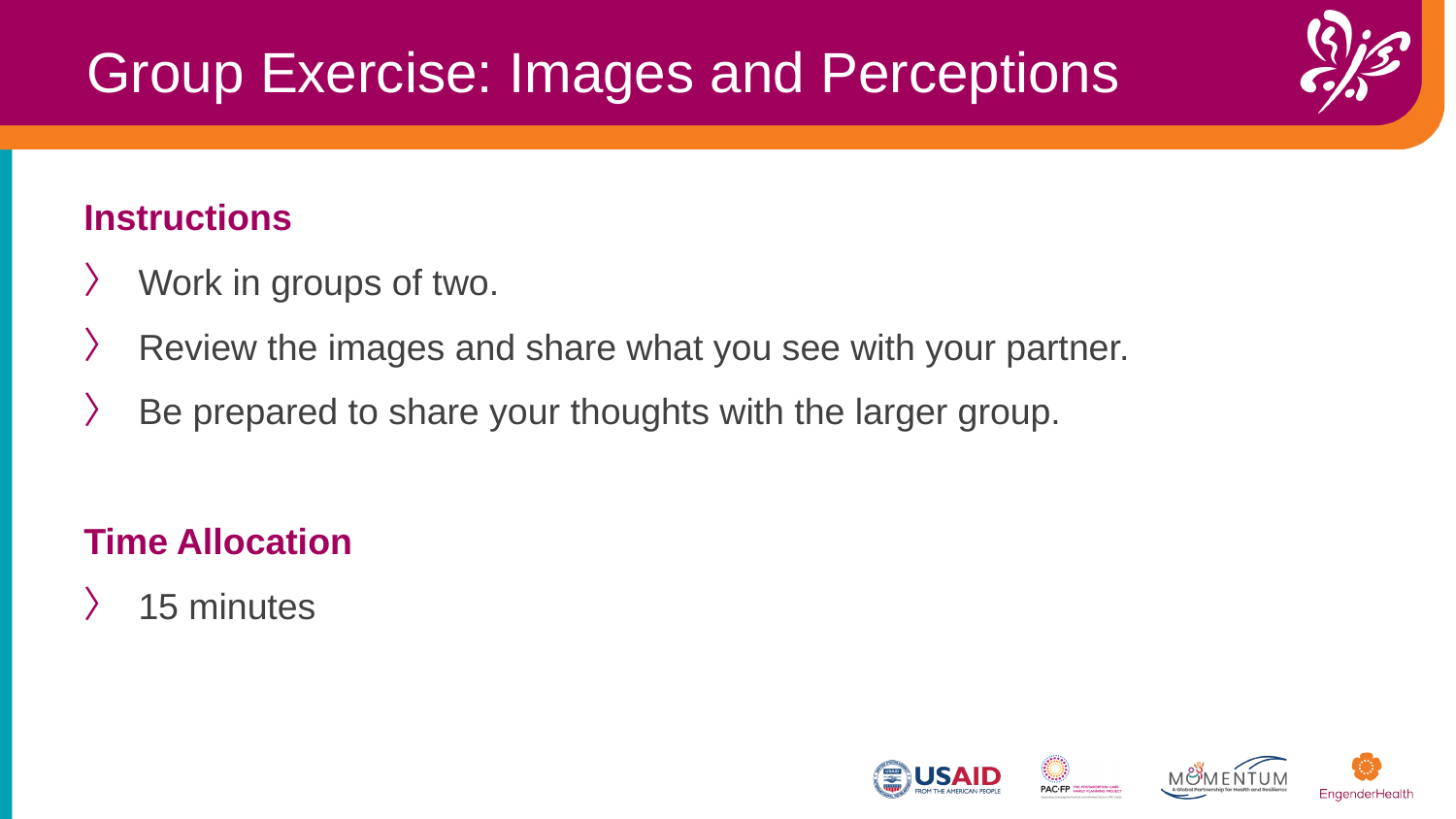

Group Exercise: Images and Perceptions
Instructions
Work in groups of two.
Review the images and share what you see with your partner.
Be prepared to share your thoughts with the larger group.

Time Allocation
15 minutes